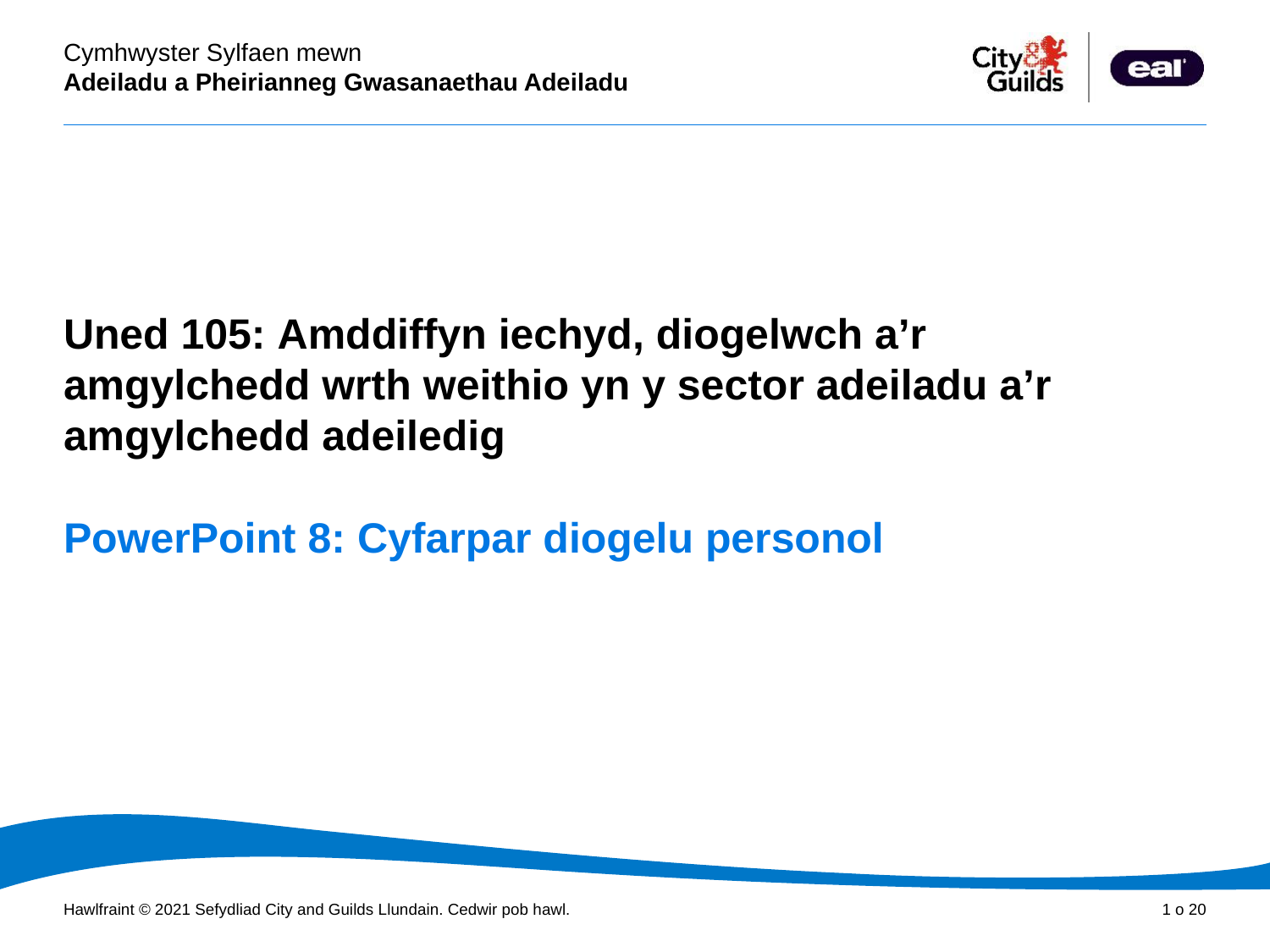

Cyflwyniad PowerPoint
Uned 105: Amddiffyn iechyd, diogelwch a’r amgylchedd wrth weithio yn y sector adeiladu a’r amgylchedd adeiledig

# PowerPoint 8: Cyfarpar diogelu personol